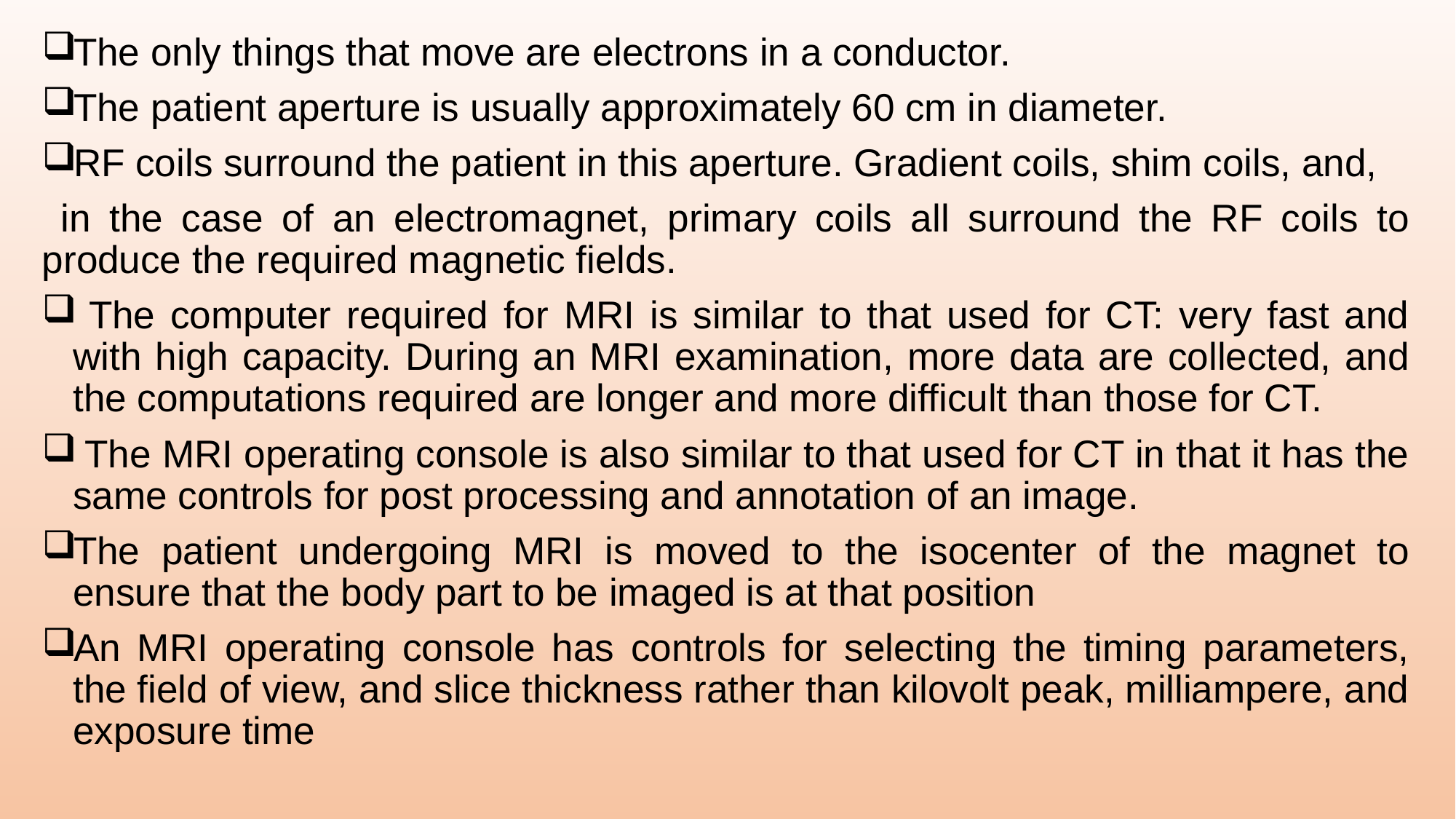

The only things that move are electrons in a conductor.
The patient aperture is usually approximately 60 cm in diameter.
RF coils surround the patient in this aperture. Gradient coils, shim coils, and,
 in the case of an electromagnet, primary coils all surround the RF coils to produce the required magnetic fields.
 The computer required for MRI is similar to that used for CT: very fast and with high capacity. During an MRI examination, more data are collected, and the computations required are longer and more difficult than those for CT.
 The MRI operating console is also similar to that used for CT in that it has the same controls for post processing and annotation of an image.
The patient undergoing MRI is moved to the isocenter of the magnet to ensure that the body part to be imaged is at that position
An MRI operating console has controls for selecting the timing parameters, the field of view, and slice thickness rather than kilovolt peak, milliampere, and exposure time